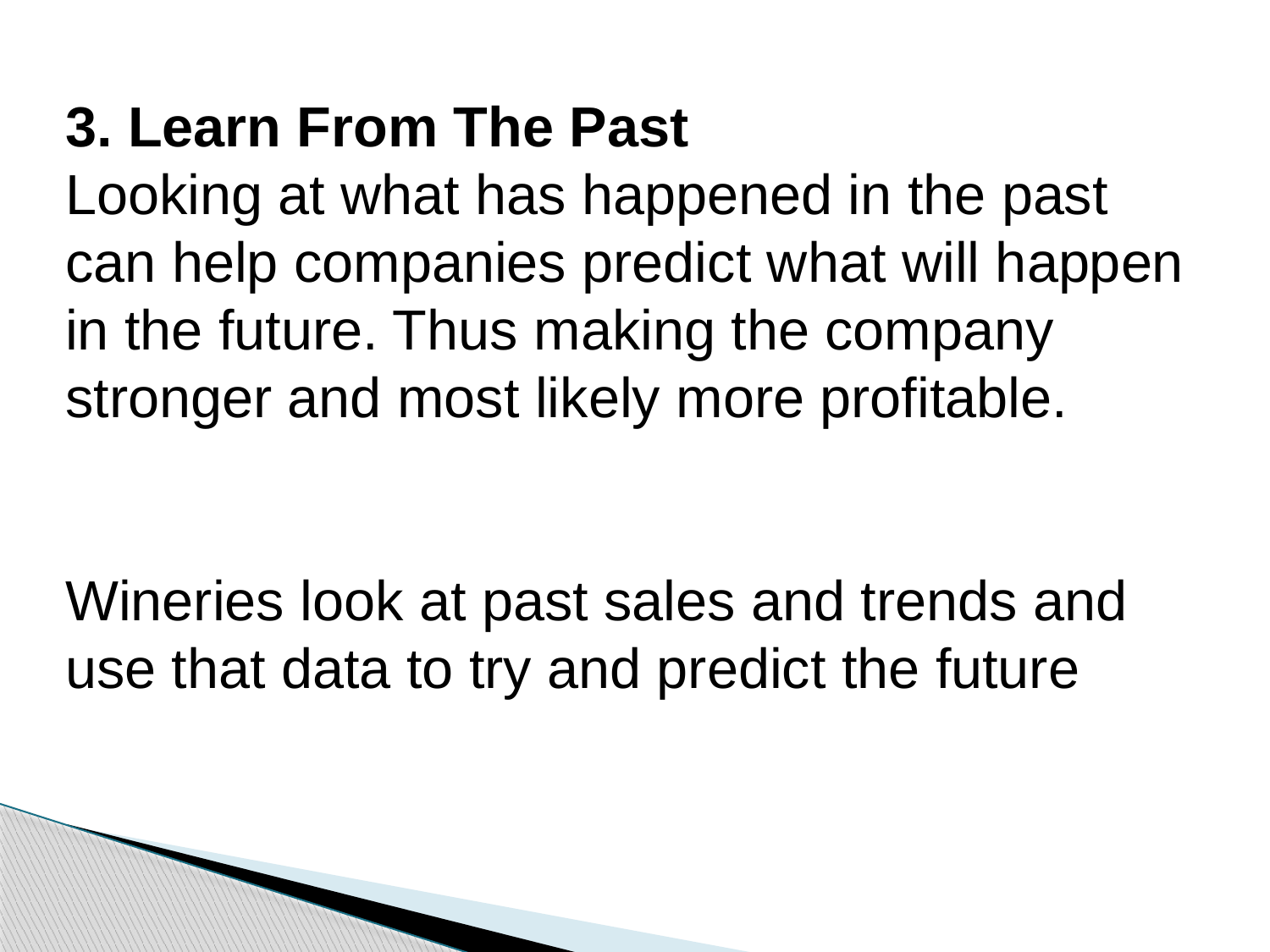

3. Learn From The Past
Looking at what has happened in the past can help companies predict what will happen in the future. Thus making the company stronger and most likely more profitable.

Wineries look at past sales and trends and use that data to try and predict the future